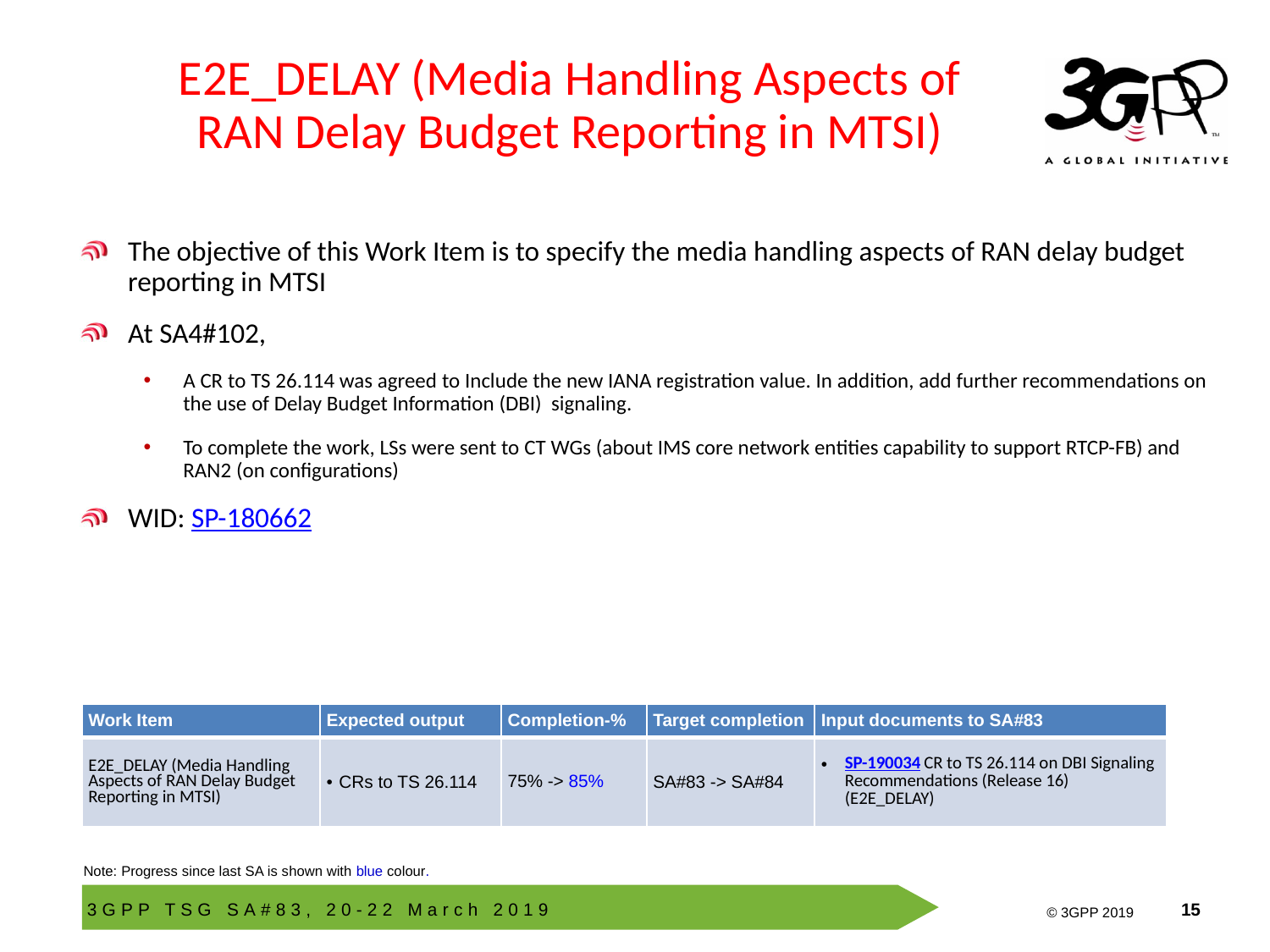

# E2E_DELAY (Media Handling Aspects of RAN Delay Budget Reporting in MTSI)
The objective of this Work Item is to specify the media handling aspects of RAN delay budget reporting in MTSI
At SA4#102,
A CR to TS 26.114 was agreed to Include the new IANA registration value. In addition, add further recommendations on the use of Delay Budget Information (DBI)  signaling.
To complete the work, LSs were sent to CT WGs (about IMS core network entities capability to support RTCP-FB) and RAN2 (on configurations)
WID: SP-180662

| Work Item | Expected output | Completion-% | Target completion | Input documents to SA#83 |
| --- | --- | --- | --- | --- |
| E2E\_DELAY (Media Handling Aspects of RAN Delay Budget Reporting in MTSI) | CRs to TS 26.114 | 75% -> 85% | SA#83 -> SA#84 | SP-190034 CR to TS 26.114 on DBI Signaling Recommendations (Release 16) (E2E\_DELAY) |
Note: Progress since last SA is shown with blue colour.